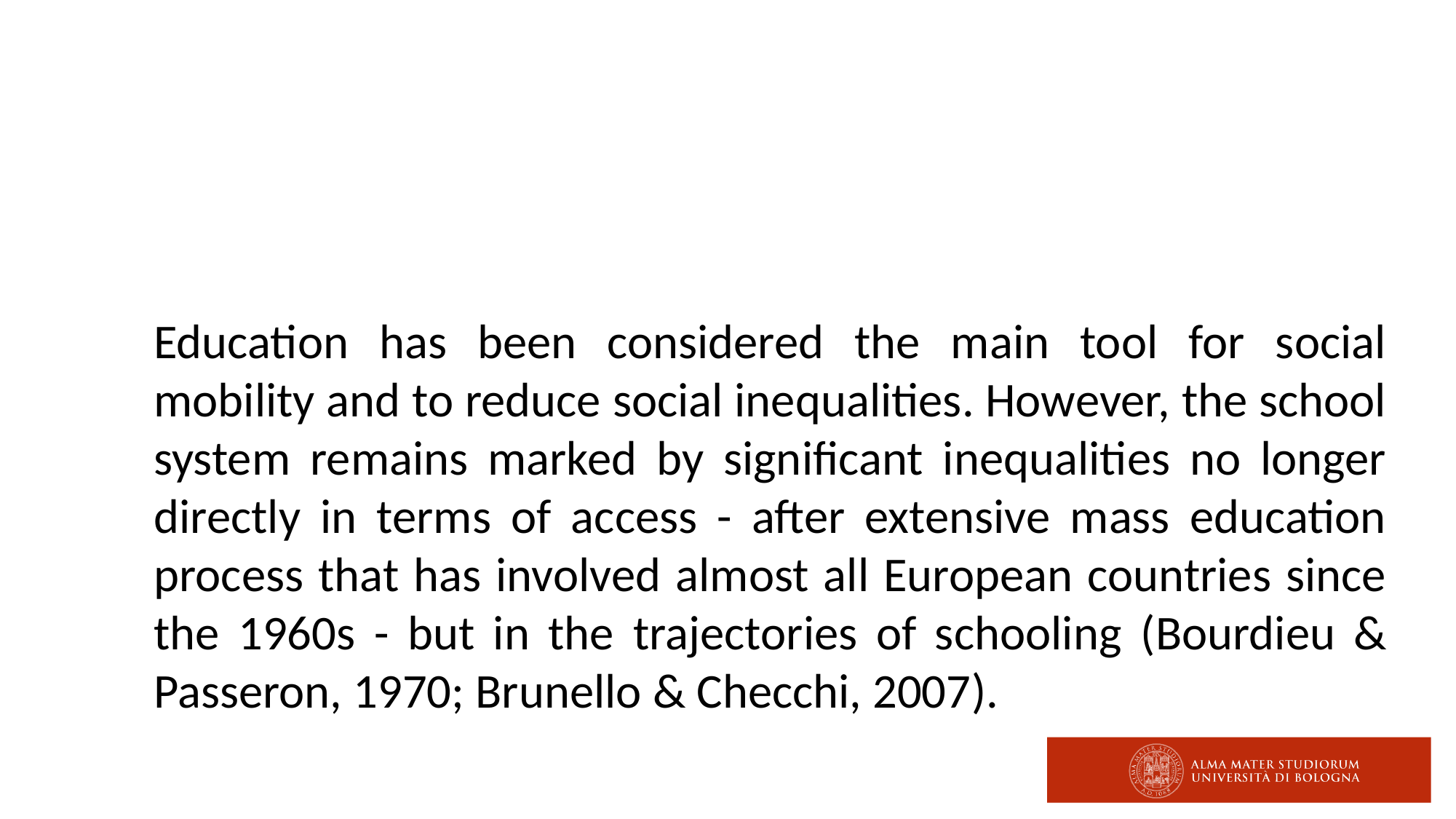

#

      INTRODUCTION TO THE ACTION RESEARCH PROJECT
Education has been considered the main tool for social mobility and to reduce social inequalities. However, the school system remains marked by significant inequalities no longer directly in terms of access - after extensive mass education process that has involved almost all European countries since the 1960s - but in the trajectories of schooling (Bourdieu & Passeron, 1970; Brunello & Checchi, 2007).